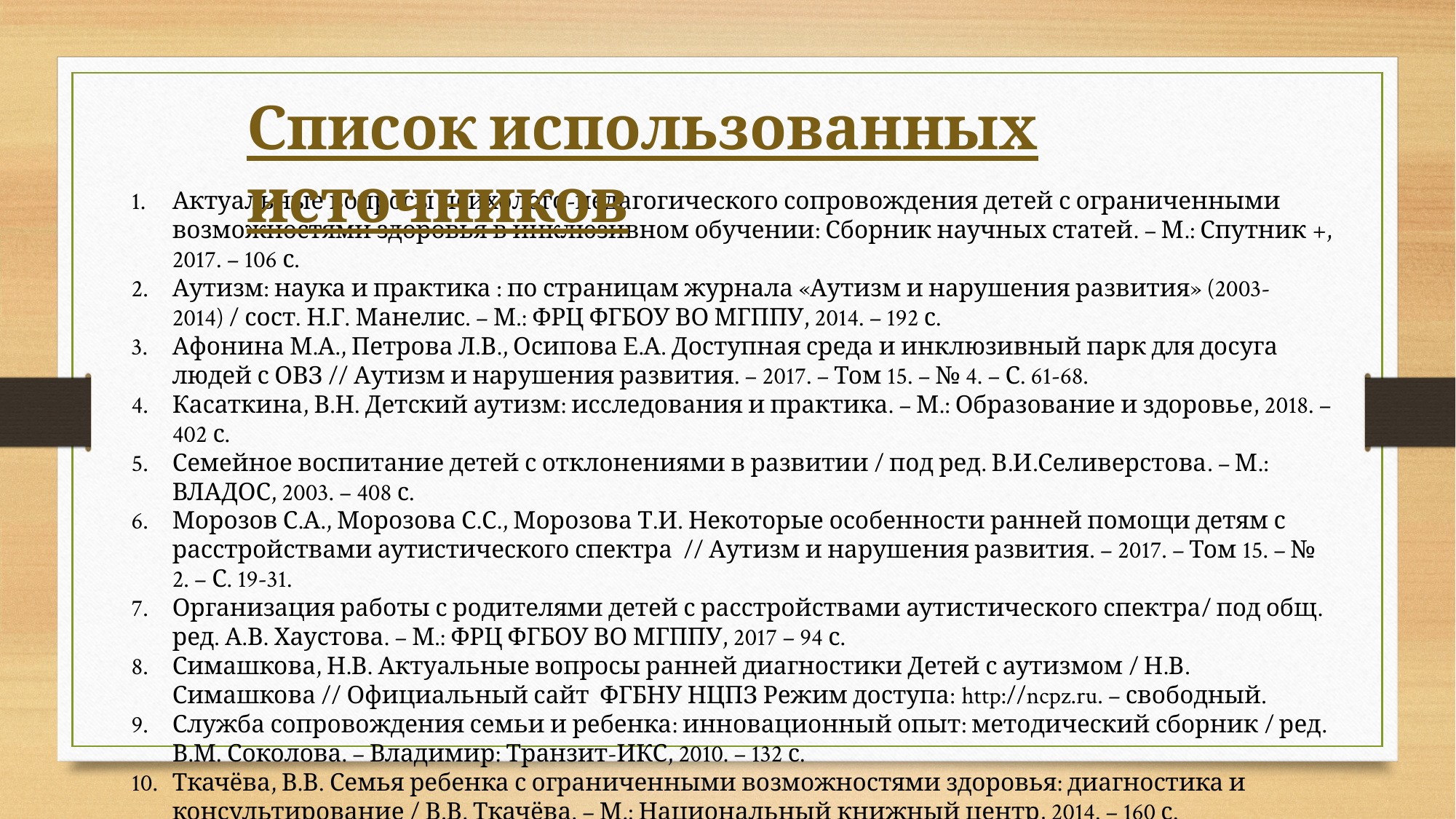

Список использованных источников
Актуальные вопросы психолого-педагогического сопровождения детей с ограниченными возможностями здоровья в инклюзивном обучении: Сборник научных статей. – М.: Спутник +, 2017. – 106 с.
Аутизм: наука и практика : по страницам журнала «Аутизм и нарушения развития» (2003-2014) / сост. Н.Г. Манелис. – М.: ФРЦ ФГБОУ ВО МГППУ, 2014. – 192 с.
Афонина М.А., Петрова Л.В., Осипова Е.А. Доступная среда и инклюзивный парк для досуга людей с ОВЗ // Аутизм и нарушения развития. – 2017. – Том 15. – № 4. – С. 61-68.
Касаткина, В.Н. Детский аутизм: исследования и практика. – М.: Образование и здоровье, 2018. – 402 с.
Семейное воспитание детей с отклонениями в развитии / под ред. В.И.Селиверстова. – М.: ВЛАДОС, 2003. – 408 с.
Морозов С.А., Морозова С.С., Морозова Т.И. Некоторые особенности ранней помощи детям с расстройствами аутистического спектра  // Аутизм и нарушения развития. – 2017. – Том 15. – № 2. – С. 19-31.
Организация работы с родителями детей с расстройствами аутистического спектра/ под общ. ред. А.В. Хаустова. – М.: ФРЦ ФГБОУ ВО МГППУ, 2017 – 94 с.
Симашкова, Н.В. Актуальные вопросы ранней диагностики Детей с аутизмом / Н.В. Симашкова // Официальный сайт  ФГБНУ НЦПЗ Режим доступа: http://ncpz.ru. – свободный.
Служба сопровождения семьи и ребенка: инновационный опыт: методический сборник / ред. В.М. Соколова. – Владимир: Транзит-ИКС, 2010. – 132 с.
Ткачёва, В.В. Семья ребенка с ограниченными возможностями здоровья: диагностика и консультирование / В.В. Ткачёва. – М.: Национальный книжный центр, 2014. – 160 с.